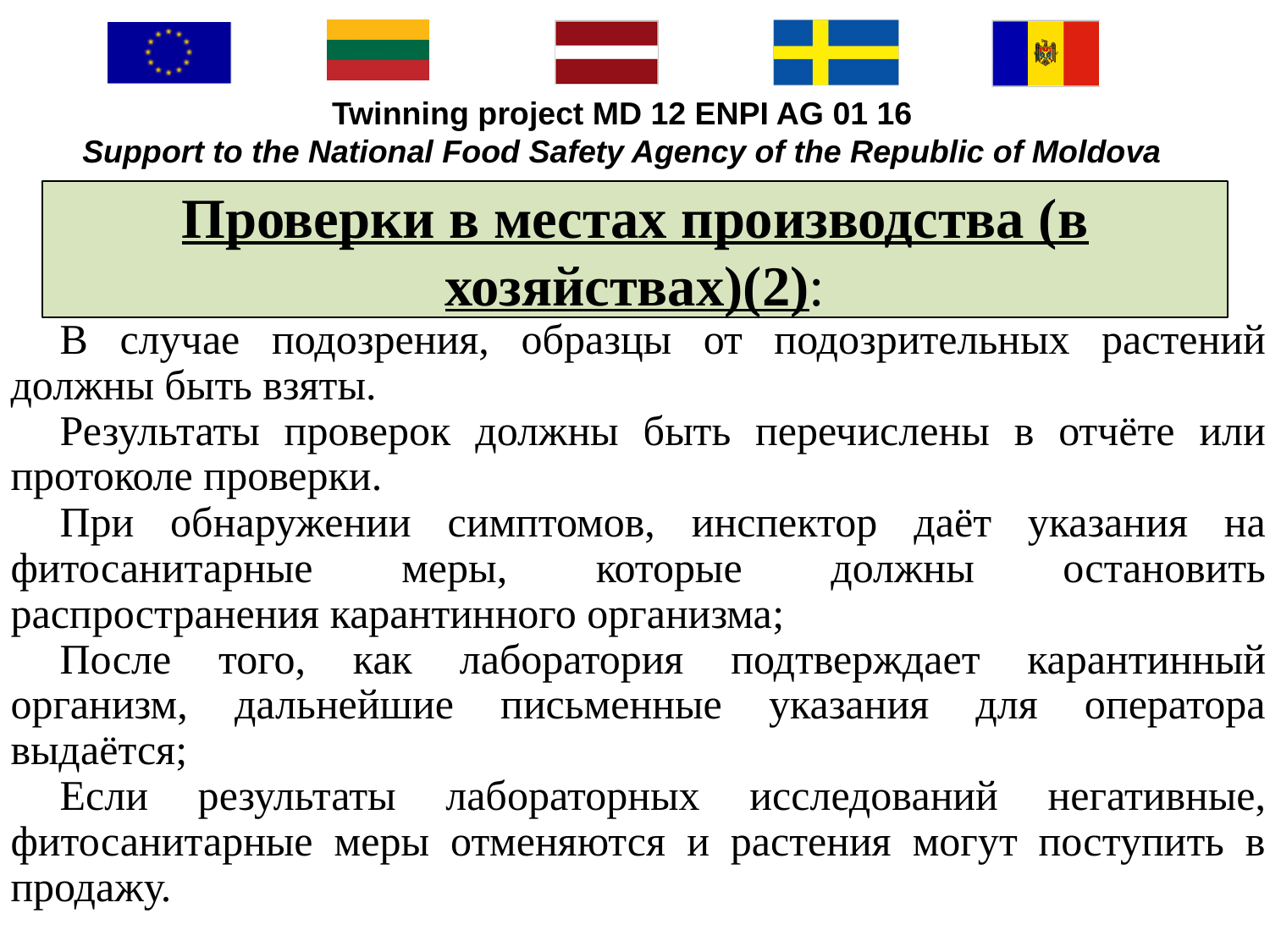

Проверки в местах производства (в хозяйствах)(2):
В случае подозрения, образцы от подозрительных растений должны быть взяты.
Результаты проверок должны быть перечислены в отчёте или протоколе проверки.
При обнаружении симптомов, инспектор даёт указания на фитосанитарные меры, которые должны остановить распространения карантинного организма;
После того, как лаборатория подтверждает карантинный организм, дальнейшие письменные указания для оператора выдаётся;
Если результаты лабораторных исследований негативные, фитосанитарные меры отменяются и растения могут поступить в продажу.